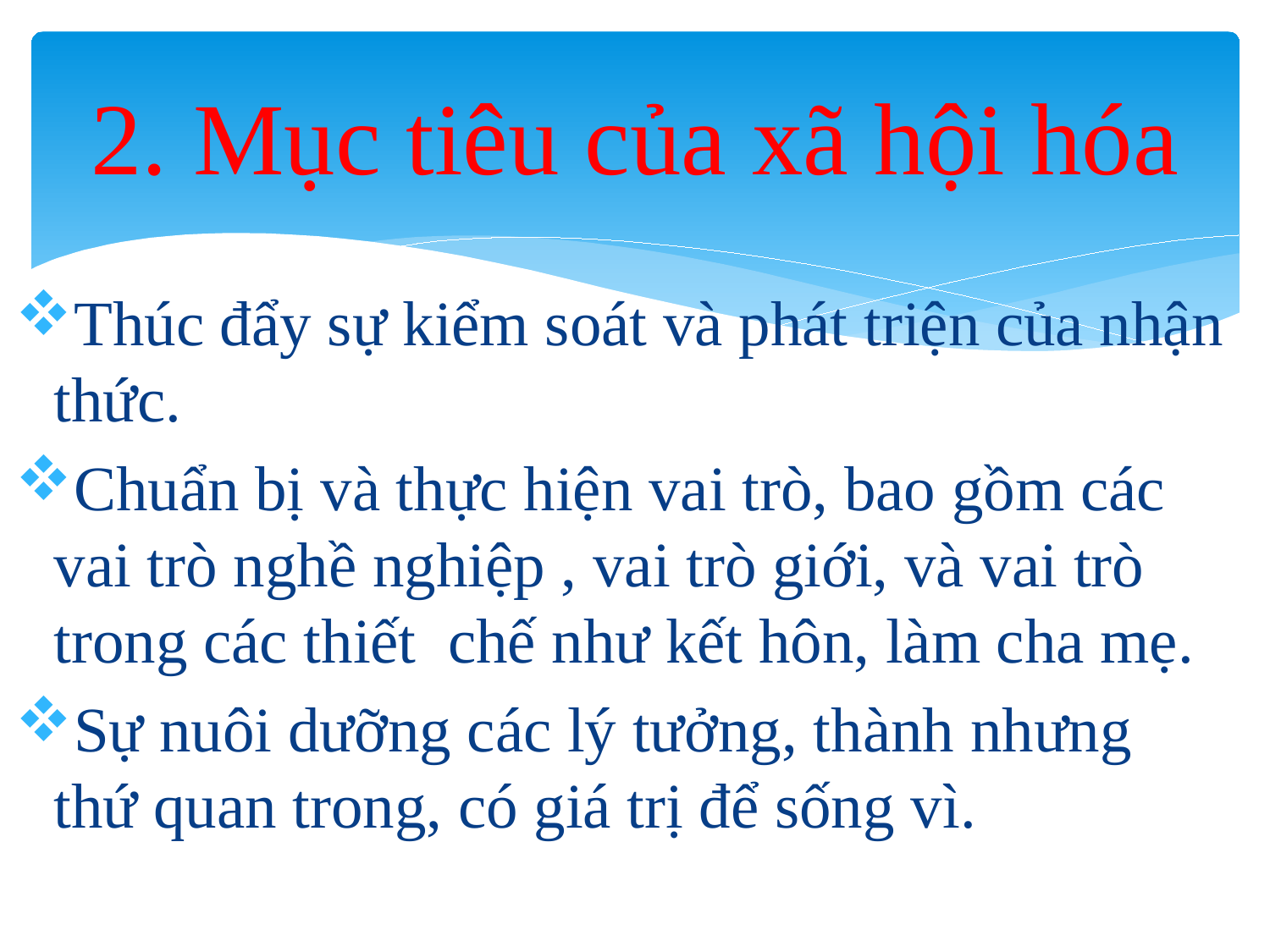

# 2. Mục tiêu của xã hội hóa
Thúc đẩy sự kiểm soát và phát triện của nhận thức.
Chuẩn bị và thực hiện vai trò, bao gồm các vai trò nghề nghiệp , vai trò giới, và vai trò trong các thiết  chế như kết hôn, làm cha mẹ.
Sự nuôi dưỡng các lý tưởng, thành nhưng thứ quan trong, có giá trị để sống vì.